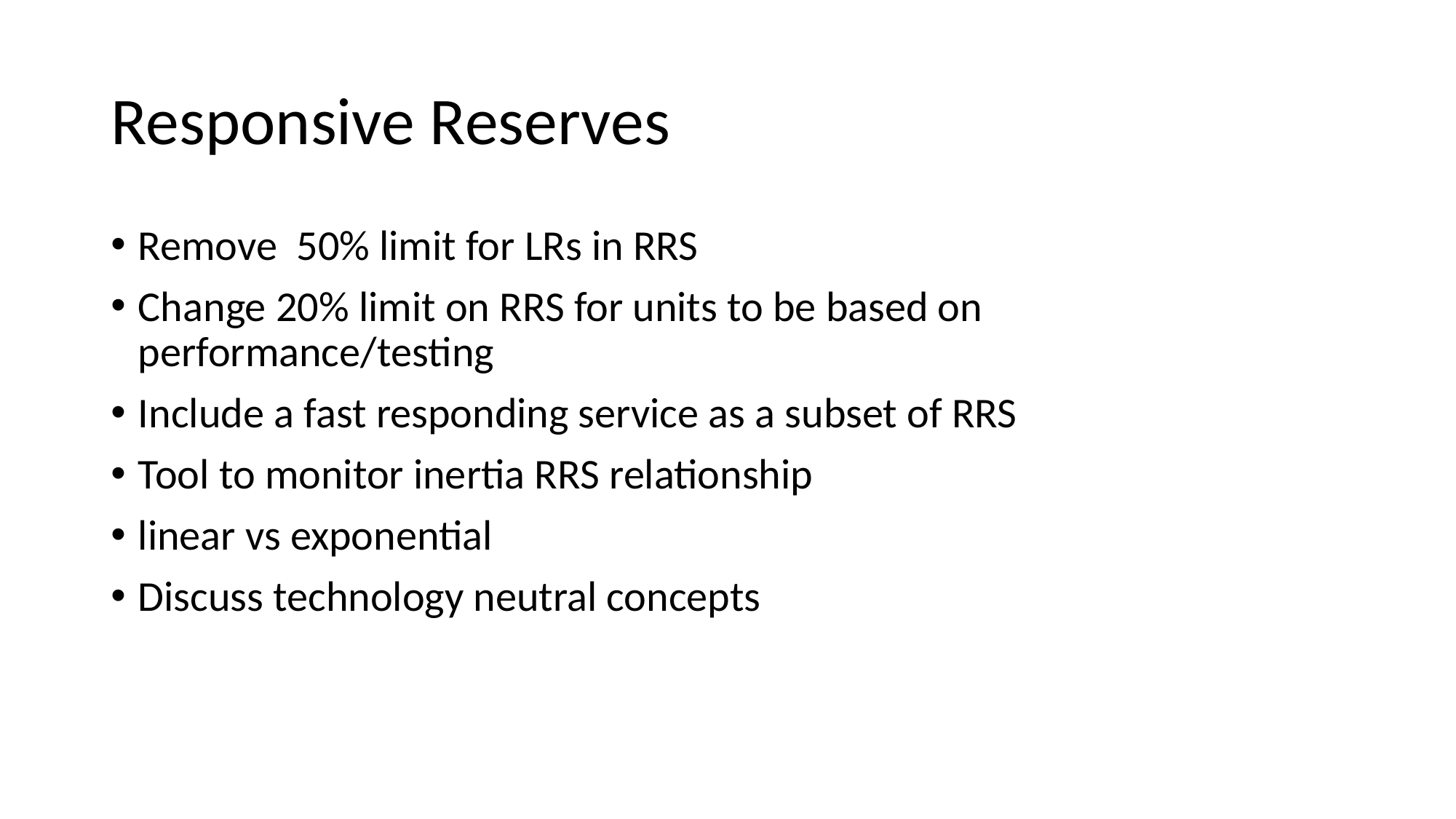

# Responsive Reserves
Remove  50% limit for LRs in RRS
Change 20% limit on RRS for units to be based on performance/testing
Include a fast responding service as a subset of RRS
Tool to monitor inertia RRS relationship
linear vs exponential
Discuss technology neutral concepts